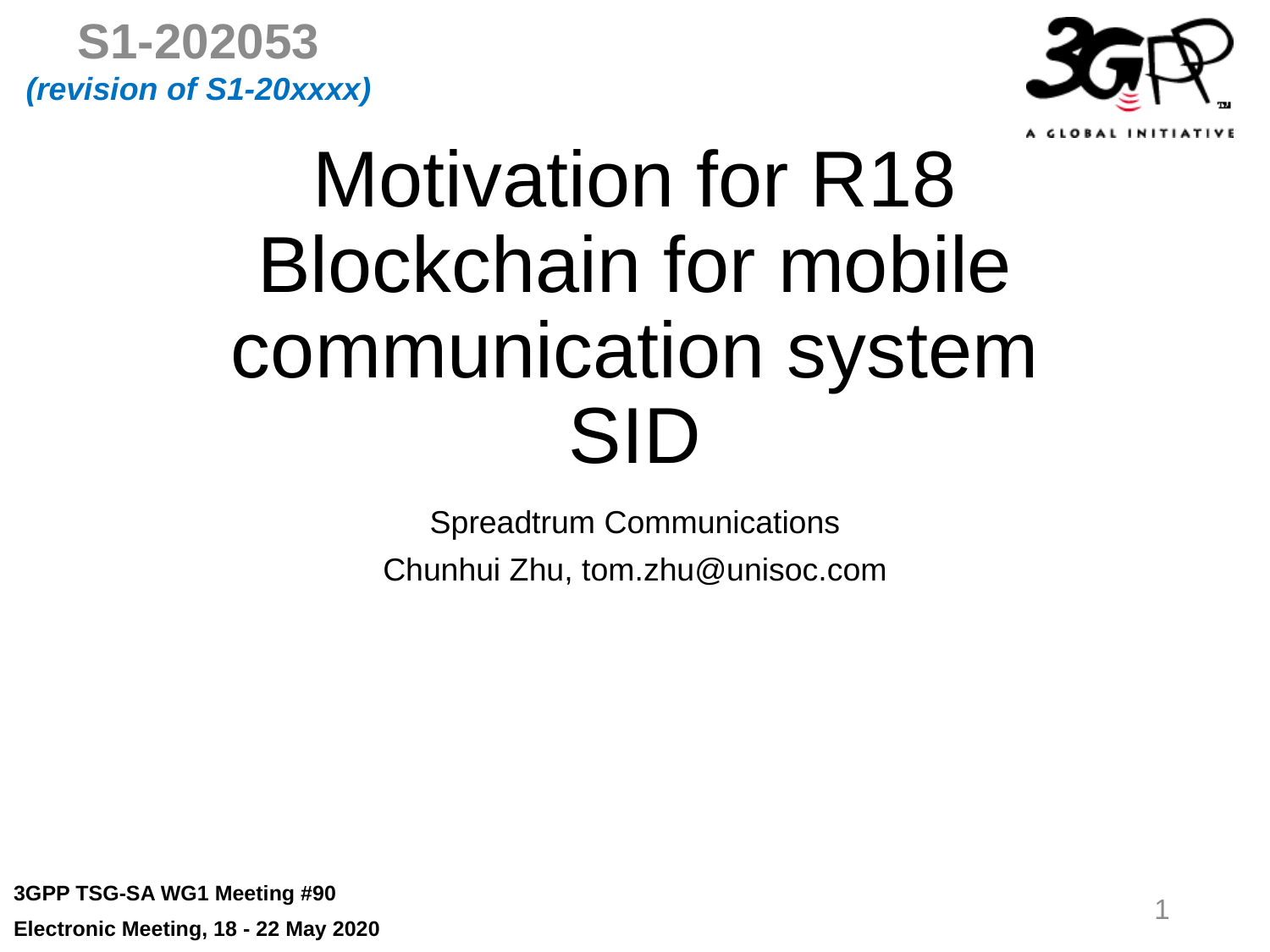

S1-202053
(revision of S1-20xxxx)
# Motivation for R18 Blockchain for mobile communication system SID
Spreadtrum Communications
Chunhui Zhu, tom.zhu@unisoc.com
3GPP TSG-SA WG1 Meeting #90
Electronic Meeting, 18 - 22 May 2020
1